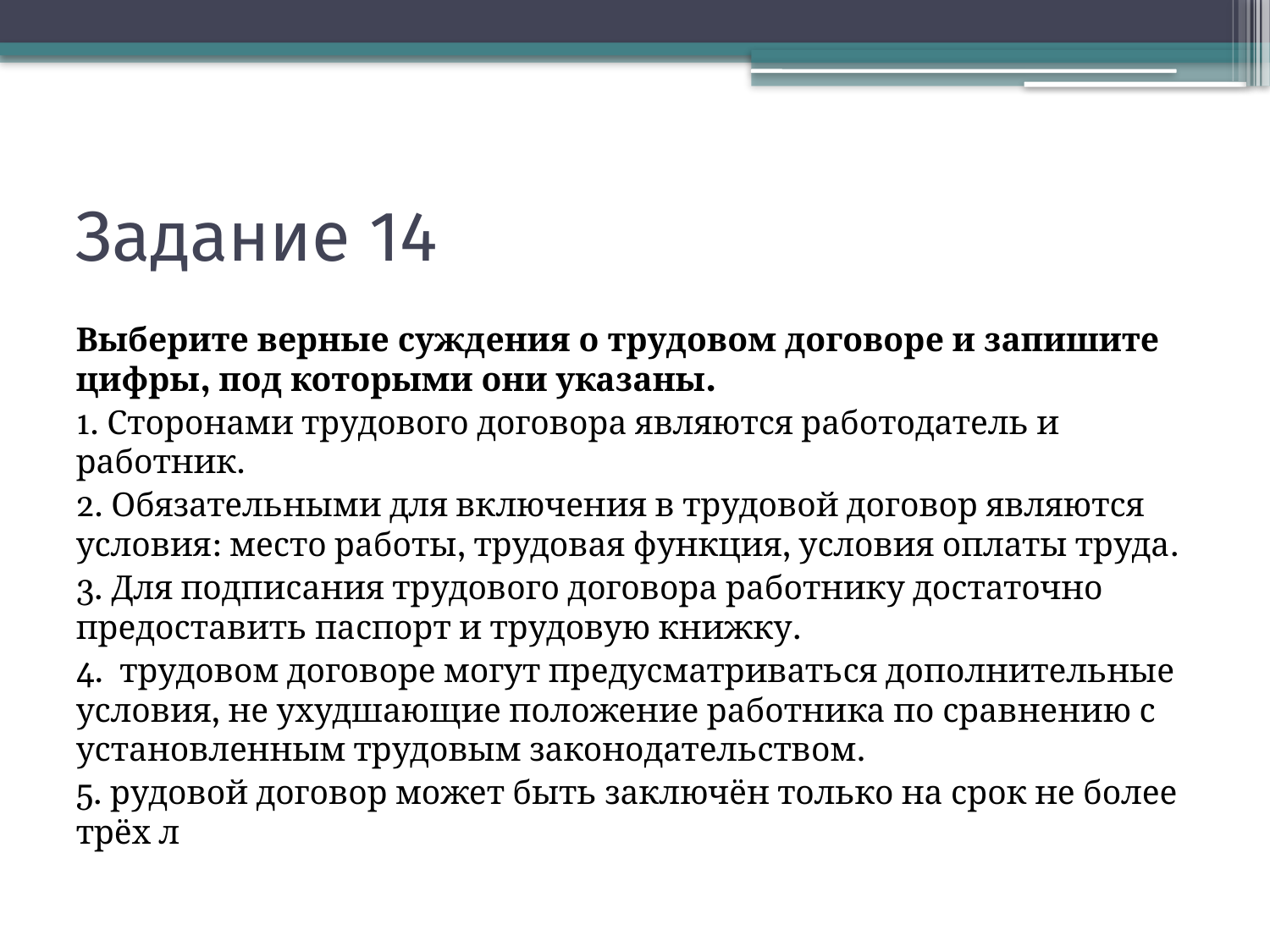

# Задание 14
Выберите верные суждения о трудовом договоре и запишите цифры, под которыми они указаны.
1. Сторонами трудового договора являются работодатель и работник.
2. Обязательными для включения в трудовой договор являются условия: место работы, трудовая функция, условия оплаты труда.
3. Для подписания трудового договора работнику достаточно предоставить паспорт и трудовую книжку.
4.  трудовом договоре могут предусматриваться дополнительные условия, не ухудшающие положение работника по сравнению с установленным трудовым законодательством.
5. рудовой договор может быть заключён только на срок не более трёх л